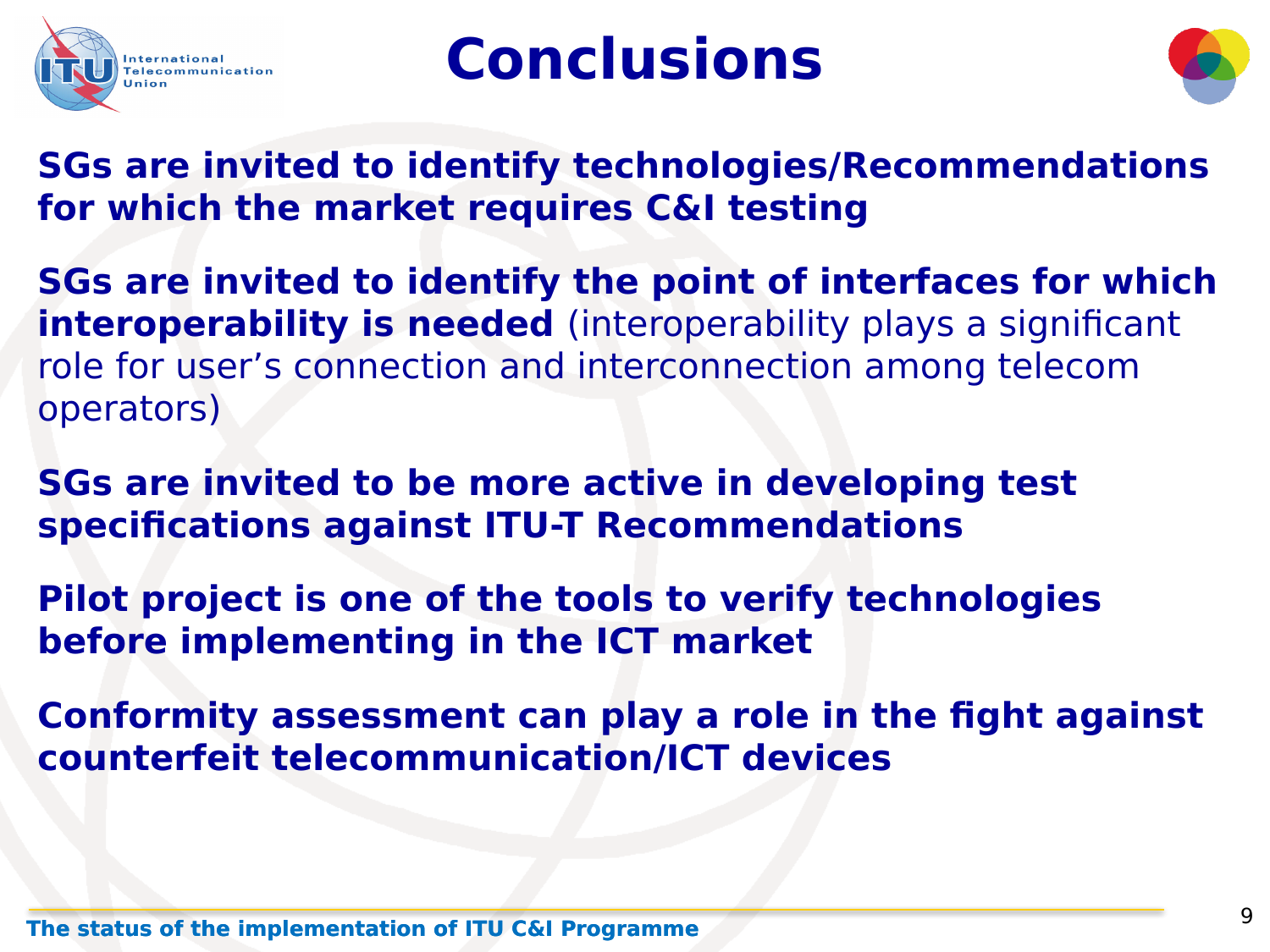

Conclusions
SGs are invited to identify technologies/Recommendations for which the market requires C&I testing
SGs are invited to identify the point of interfaces for which interoperability is needed (interoperability plays a significant role for user’s connection and interconnection among telecom operators)
SGs are invited to be more active in developing test specifications against ITU-T Recommendations
Pilot project is one of the tools to verify technologies before implementing in the ICT market
Conformity assessment can play a role in the fight against counterfeit telecommunication/ICT devices

9